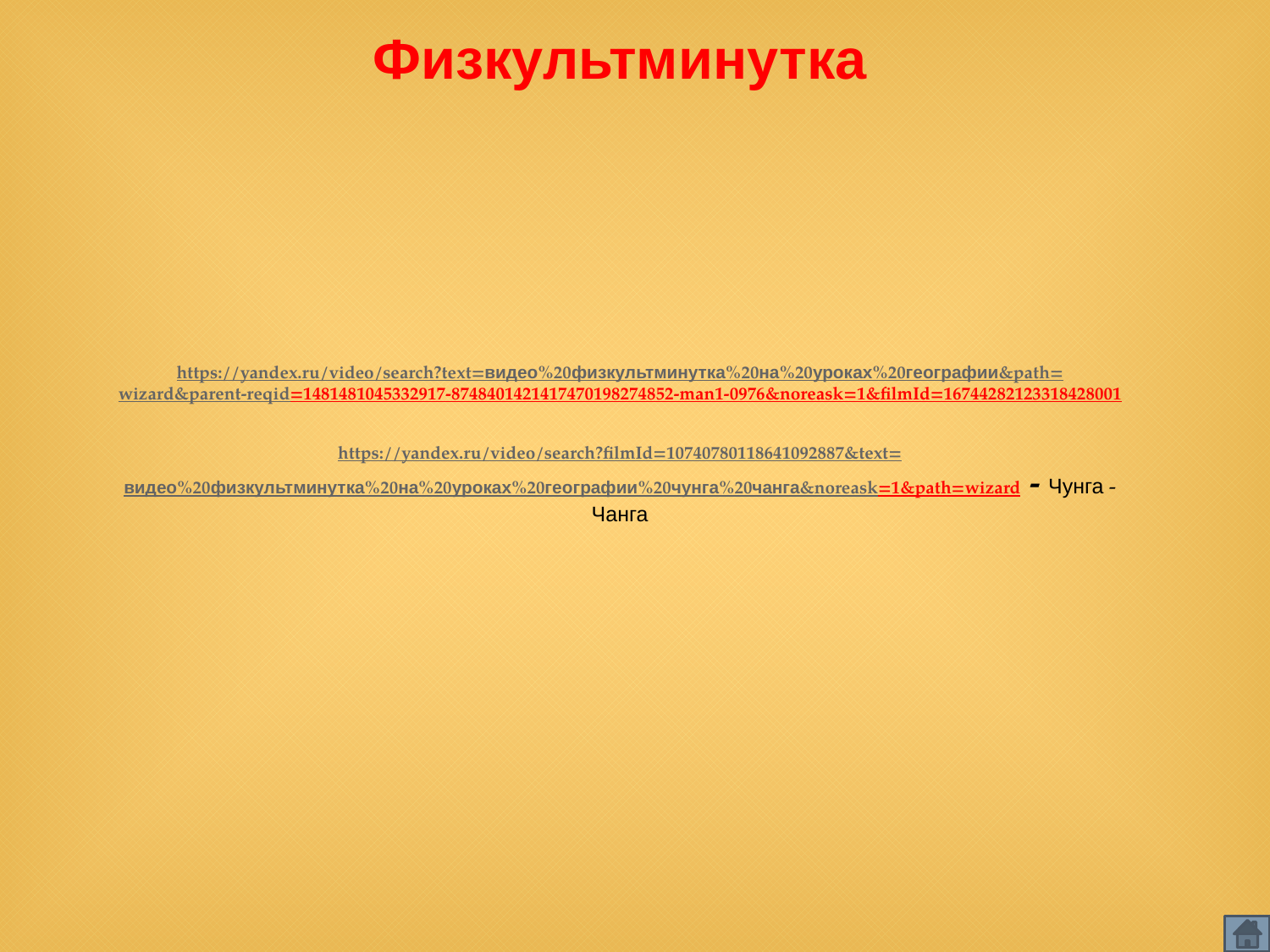

Физкультминутка

https://yandex.ru/video/search?text=видео%20физкультминутка%20на%20уроках%20географии&path=wizard&parent-reqid=1481481045332917-8748401421417470198274852-man1-0976&noreask=1&filmId=16744282123318428001

https://yandex.ru/video/search?filmId=10740780118641092887&text=видео%20физкультминутка%20на%20уроках%20географии%20чунга%20чанга&noreask=1&path=wizard  - Чунга - Чанга